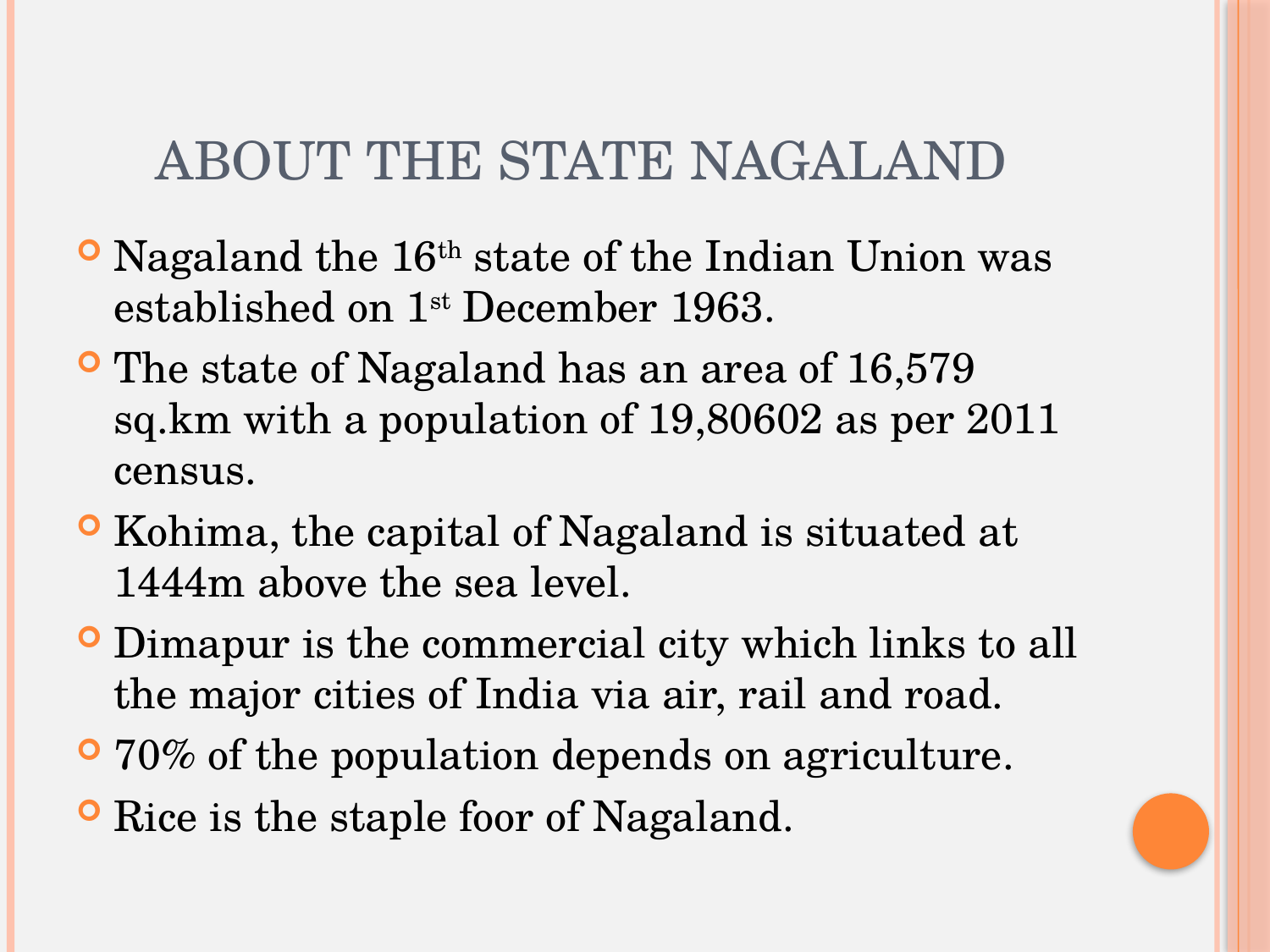

# ABOUT THE STATE NAGALAND
Nagaland the 16th state of the Indian Union was established on 1st December 1963.
The state of Nagaland has an area of 16,579 sq.km with a population of 19,80602 as per 2011 census.
Kohima, the capital of Nagaland is situated at 1444m above the sea level.
Dimapur is the commercial city which links to all the major cities of India via air, rail and road.
70% of the population depends on agriculture.
Rice is the staple foor of Nagaland.